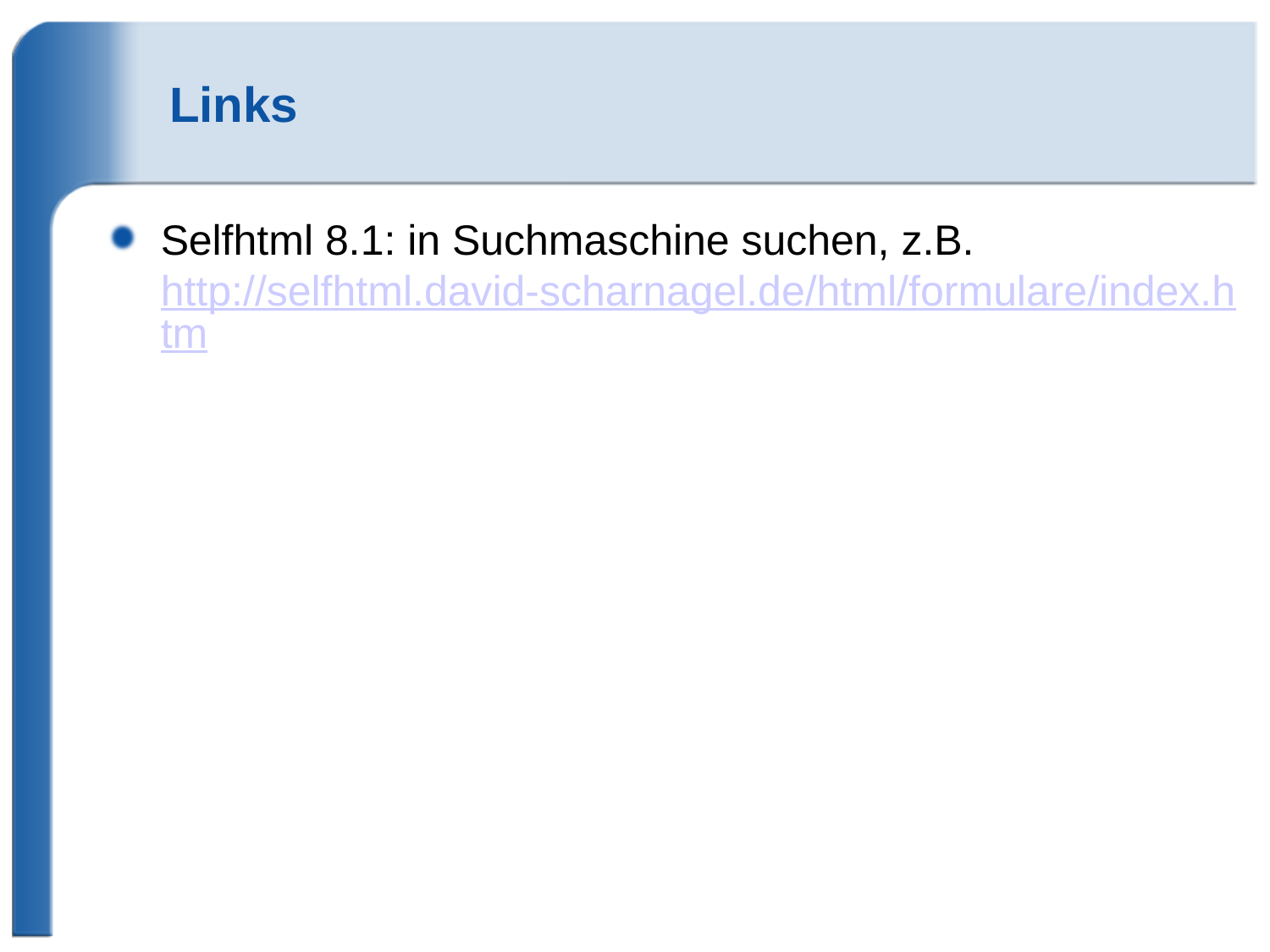

# Links
Selfhtml 8.1: in Suchmaschine suchen, z.B.
http://selfhtml.david-scharnagel.de/html/formulare/index.htm